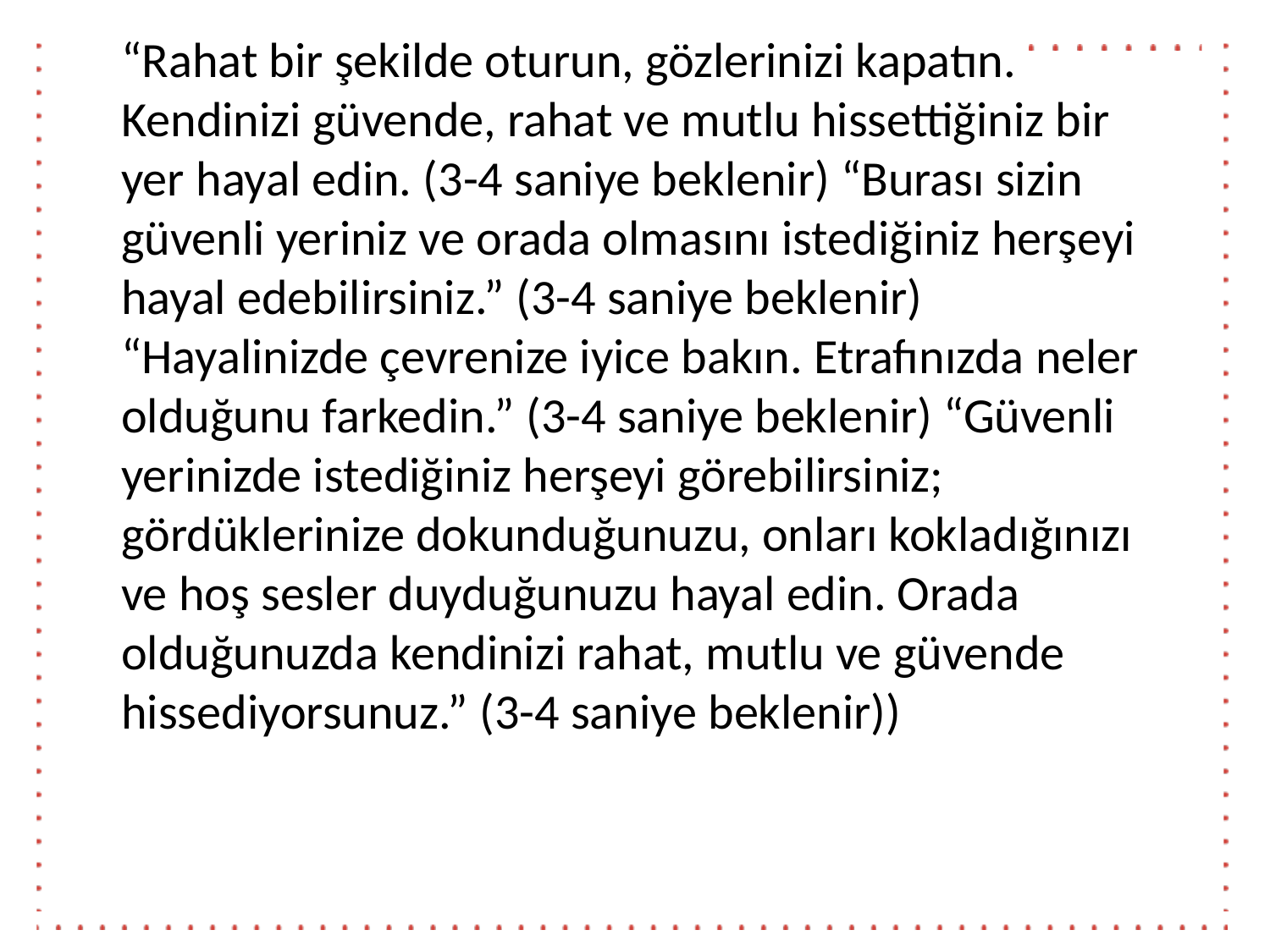

“Rahat bir şekilde oturun, gözlerinizi kapatın. Kendinizi güvende, rahat ve mutlu hissettiğiniz bir yer hayal edin. (3-4 saniye beklenir) “Burası sizin güvenli yeriniz ve orada olmasını istediğiniz herşeyi hayal edebilirsiniz.” (3-4 saniye beklenir) “Hayalinizde çevrenize iyice bakın. Etrafınızda neler olduğunu farkedin.” (3-4 saniye beklenir) “Güvenli yerinizde istediğiniz herşeyi görebilirsiniz; gördüklerinize dokunduğunuzu, onları kokladığınızı ve hoş sesler duyduğunuzu hayal edin. Orada olduğunuzda kendinizi rahat, mutlu ve güvende hissediyorsunuz.” (3-4 saniye beklenir))